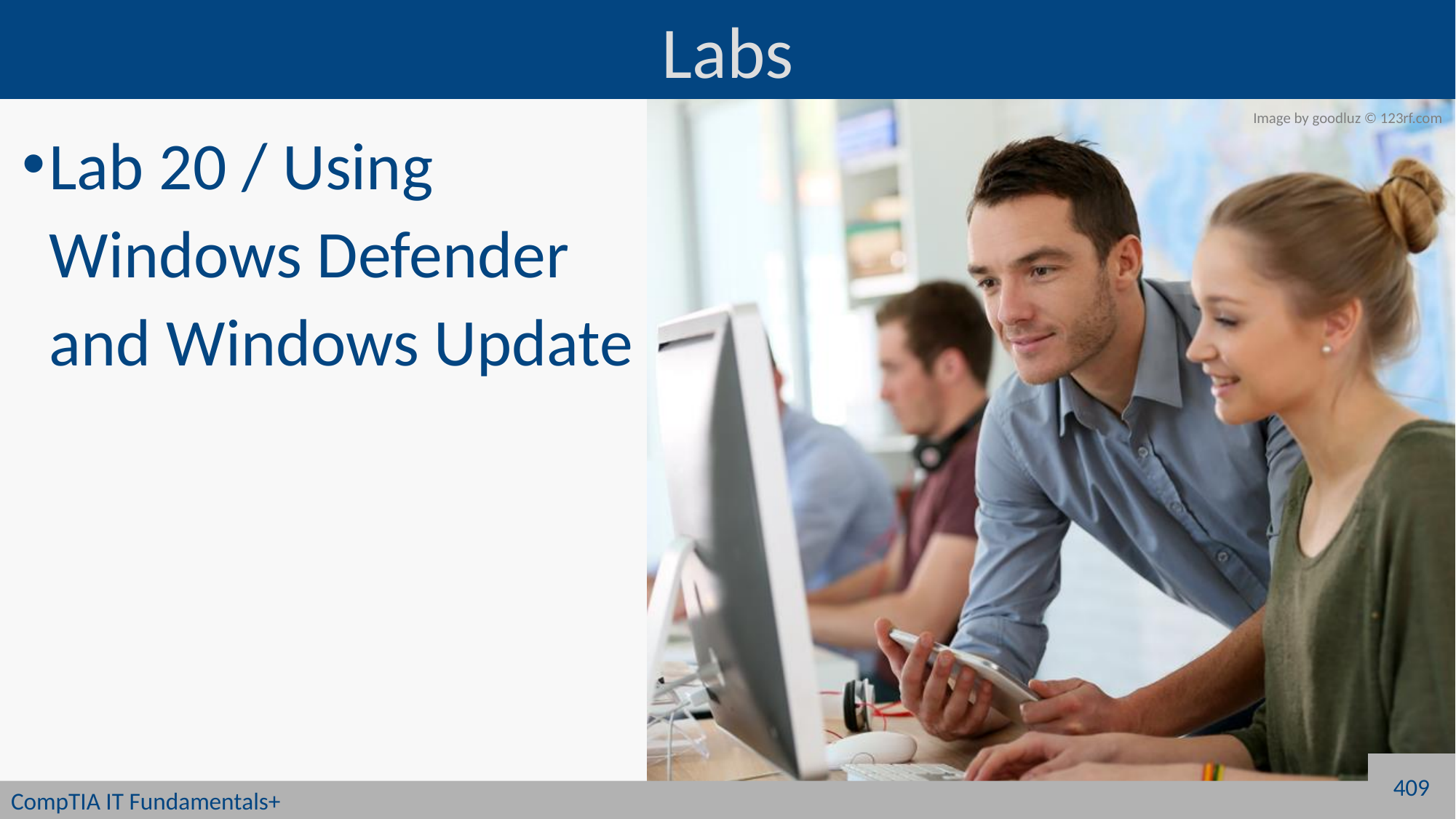

Lab 20 / Using Windows Defender and Windows Update
409
CompTIA IT Fundamentals+